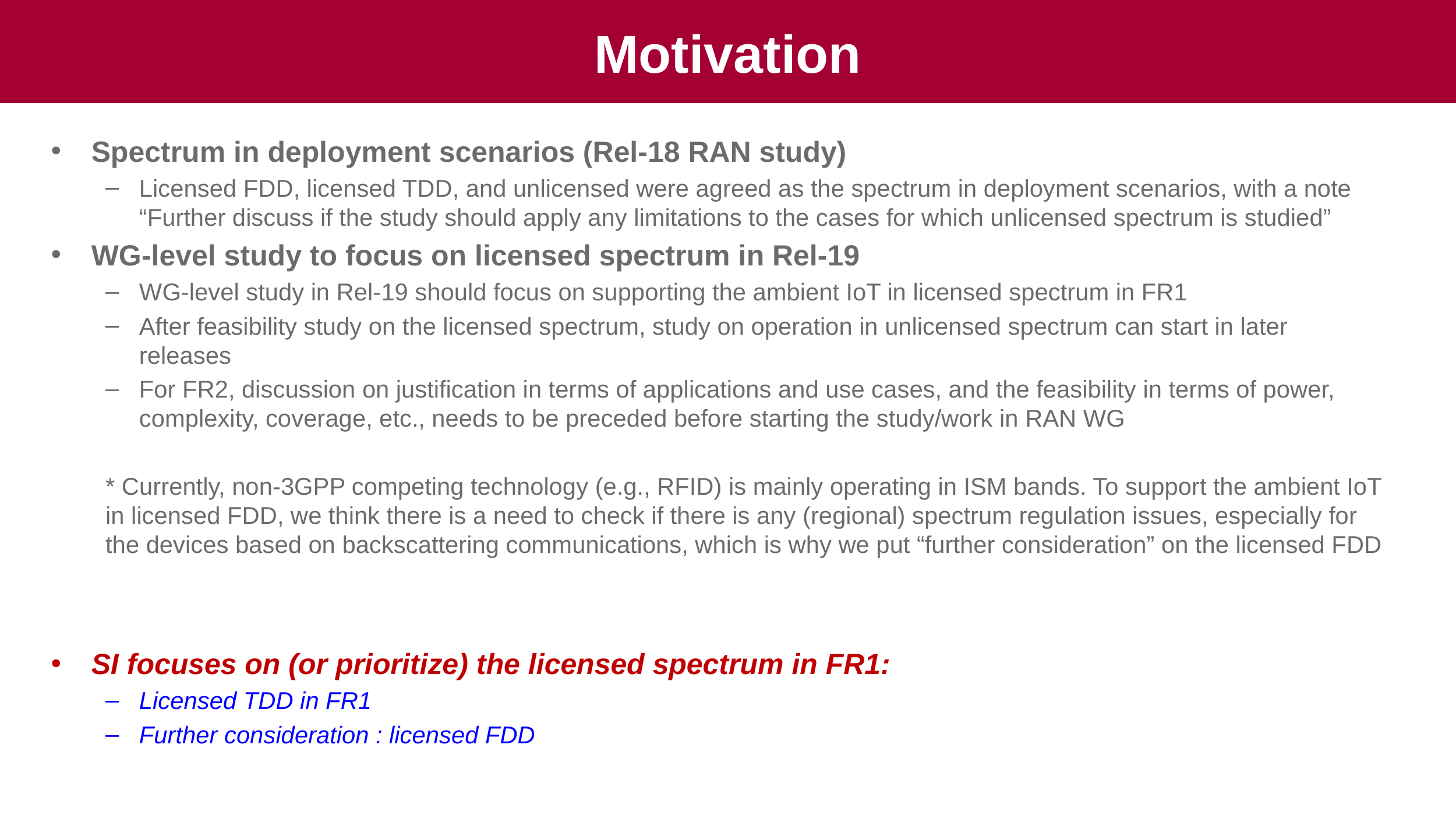

# Motivation
Spectrum in deployment scenarios (Rel-18 RAN study)
Licensed FDD, licensed TDD, and unlicensed were agreed as the spectrum in deployment scenarios, with a note “Further discuss if the study should apply any limitations to the cases for which unlicensed spectrum is studied”
WG-level study to focus on licensed spectrum in Rel-19
WG-level study in Rel-19 should focus on supporting the ambient IoT in licensed spectrum in FR1
After feasibility study on the licensed spectrum, study on operation in unlicensed spectrum can start in later releases
For FR2, discussion on justification in terms of applications and use cases, and the feasibility in terms of power, complexity, coverage, etc., needs to be preceded before starting the study/work in RAN WG

* Currently, non-3GPP competing technology (e.g., RFID) is mainly operating in ISM bands. To support the ambient IoT in licensed FDD, we think there is a need to check if there is any (regional) spectrum regulation issues, especially for the devices based on backscattering communications, which is why we put “further consideration” on the licensed FDD

SI focuses on (or prioritize) the licensed spectrum in FR1:
Licensed TDD in FR1
Further consideration : licensed FDD